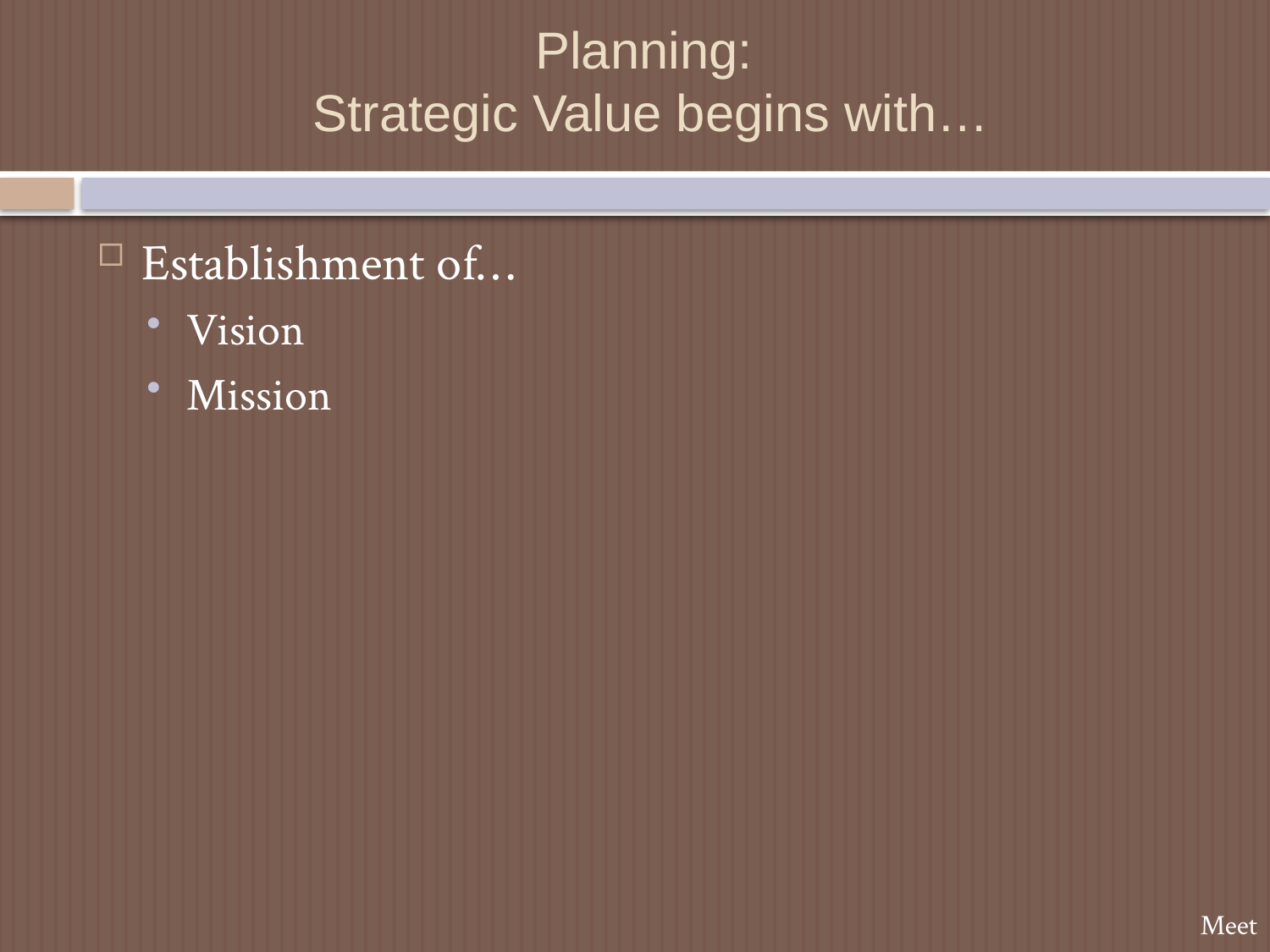

# Planning: Strategic Value begins with…
Establishment of…
Vision
Mission

Meet